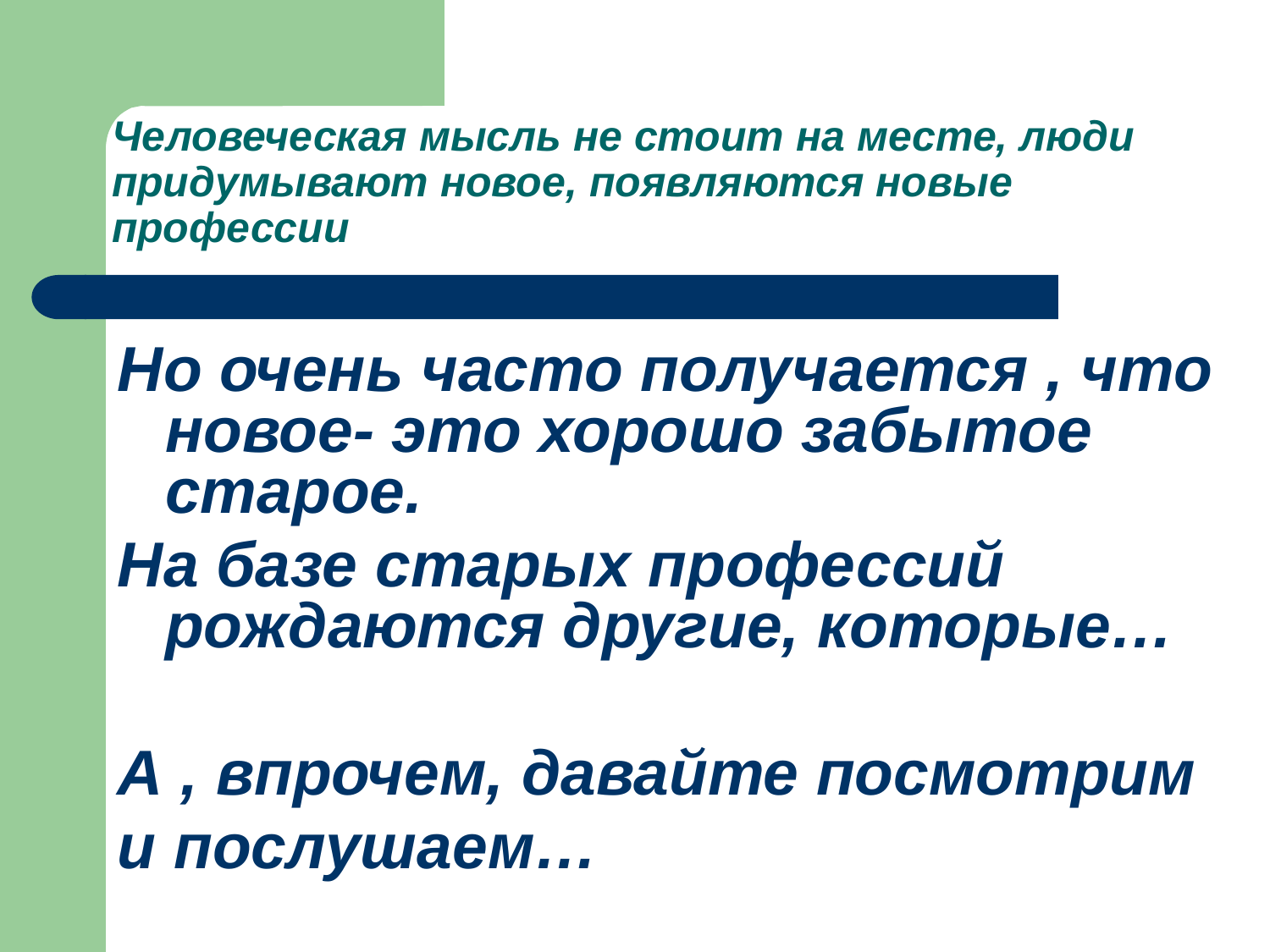

# Человеческая мысль не стоит на месте, люди придумывают новое, появляются новые профессии
Но очень часто получается , что новое- это хорошо забытое старое.
На базе старых профессий рождаются другие, которые…

А , впрочем, давайте посмотрим
и послушаем…